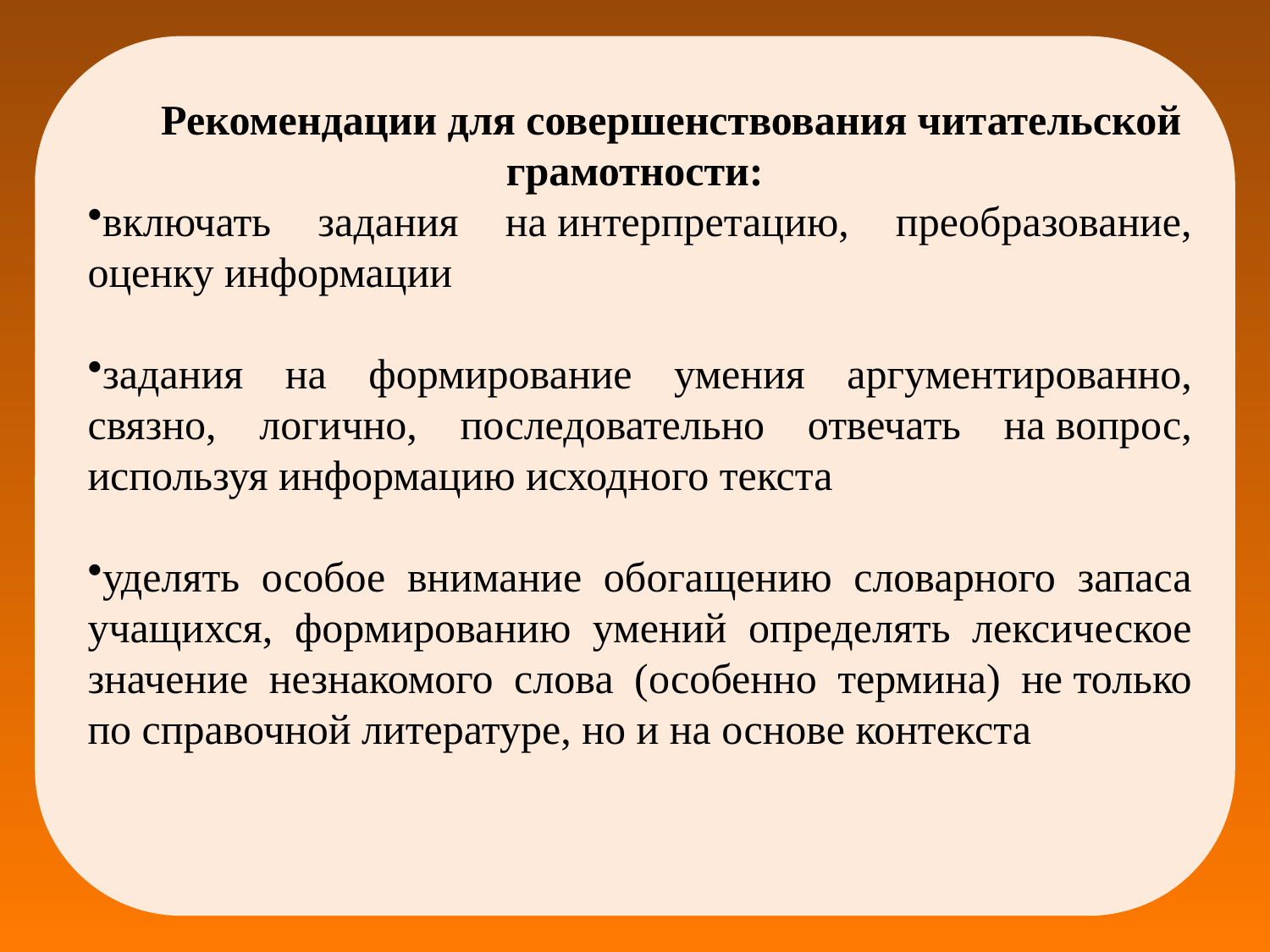

Рекомендации для совершенствования читательской грамотности:
включать задания на интерпретацию, преобразование, оценку информации

задания на формирование умения аргументированно, связно, логично, последовательно отвечать на вопрос, используя информацию исходного текста

уделять особое внимание обогащению словарного запаса учащихся, формированию умений определять лексическое значение незнакомого слова (особенно термина) не только по справочной литературе, но и на основе контекста